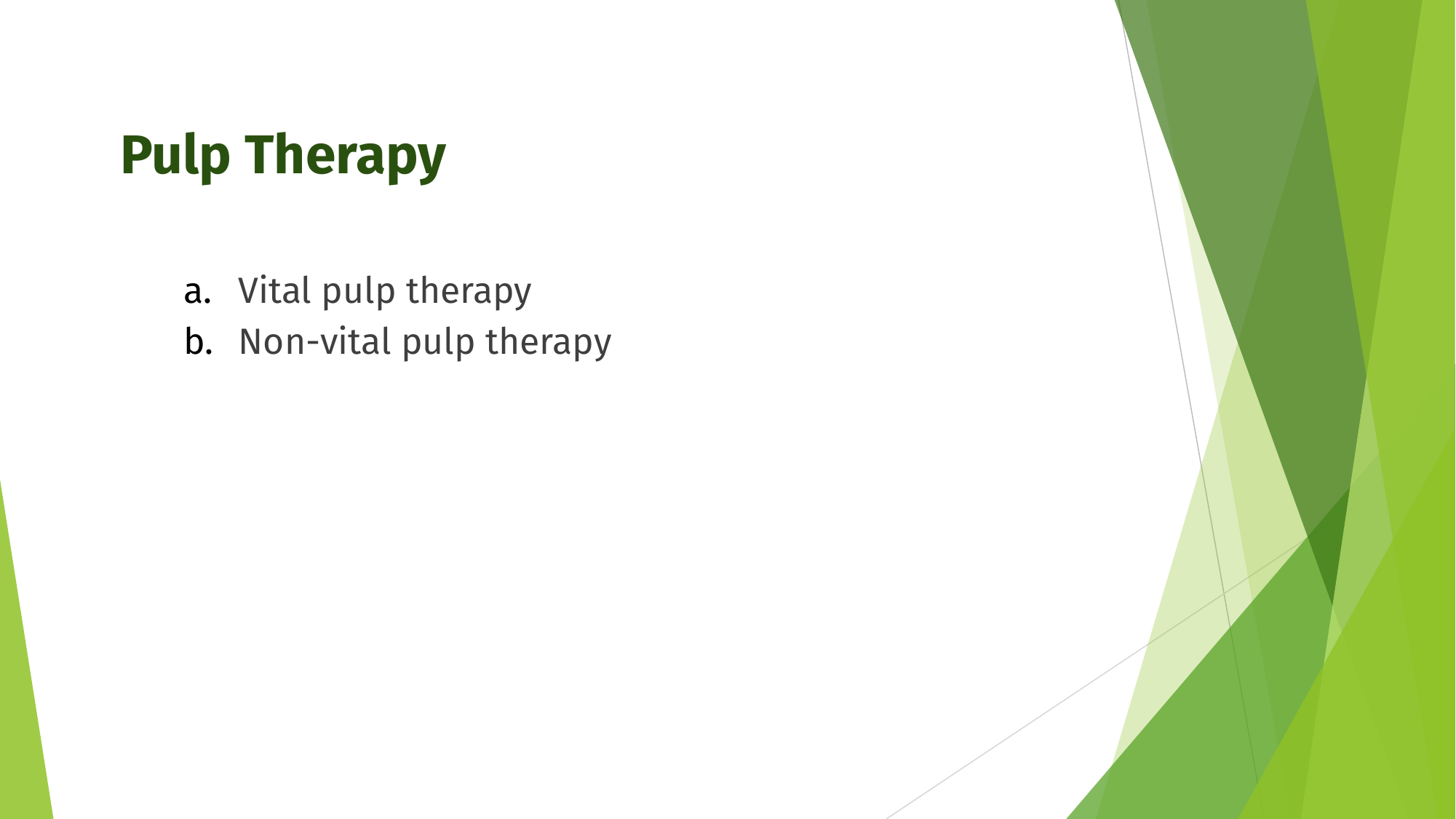

# Pulp Therapy

Vital pulp therapy
Non-vital pulp therapy